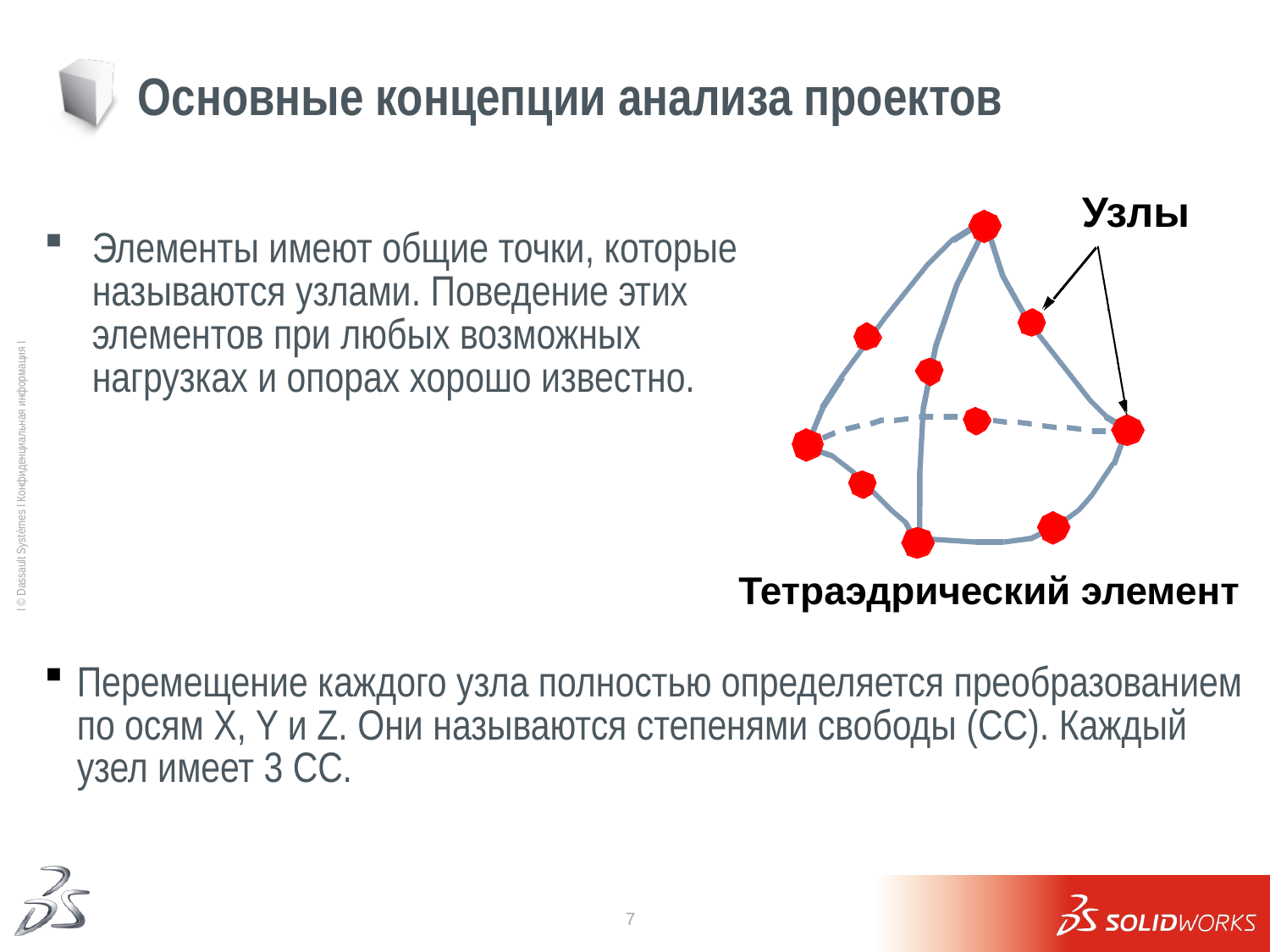

# Основные концепции анализа проектов

Узлы

Элементы имеют общие точки, которые называются узлами. Поведение этих элементов при любых возможных нагрузках и опорах хорошо известно.
 Тетраэдрический элемент
Перемещение каждого узла полностью определяется преобразованием по осям X, Y и Z. Они называются степенями свободы (СС). Каждый узел имеет 3 СС.